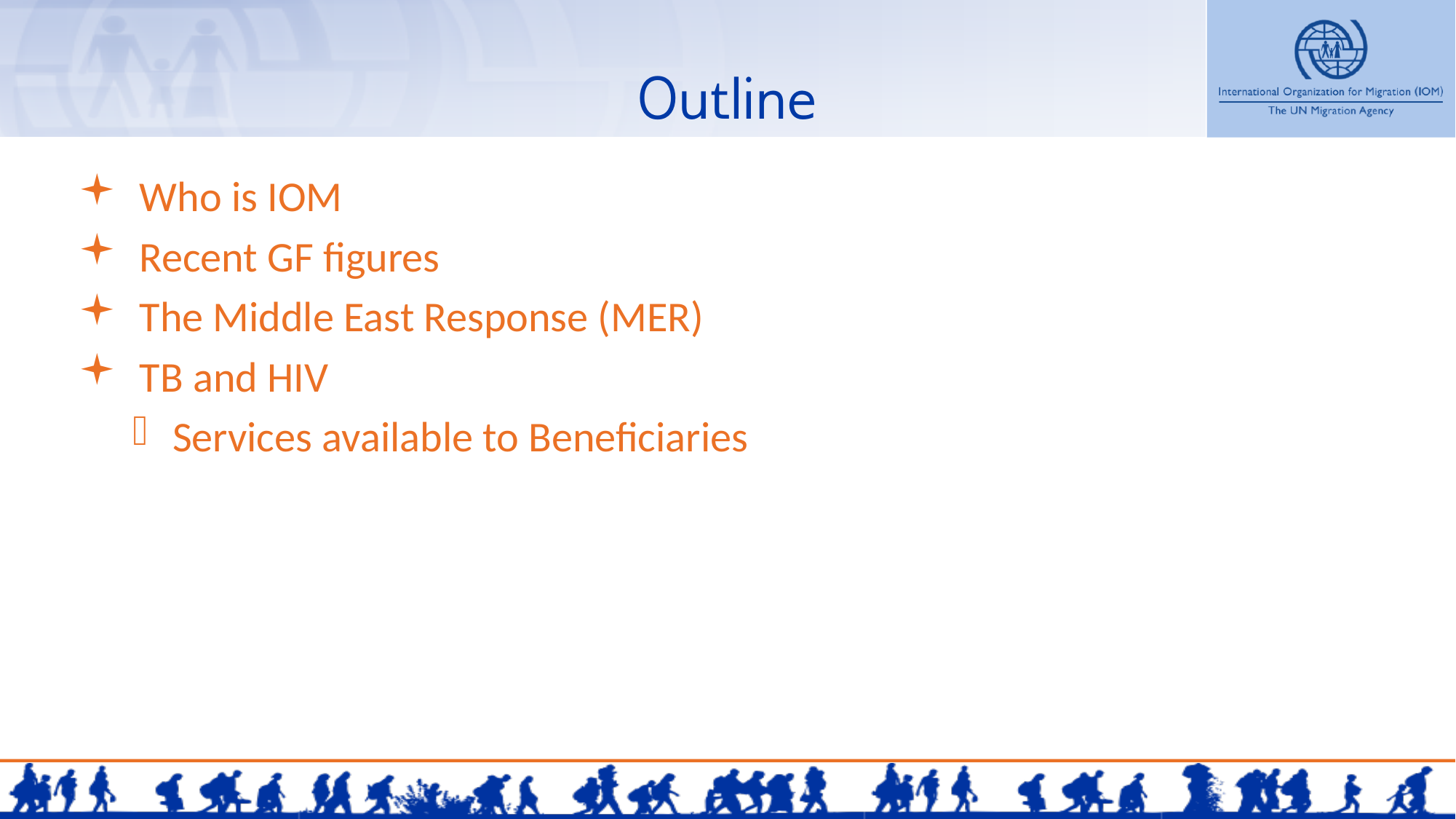

# Outline
Who is IOM
Recent GF figures
The Middle East Response (MER)
TB and HIV
Services available to Beneficiaries